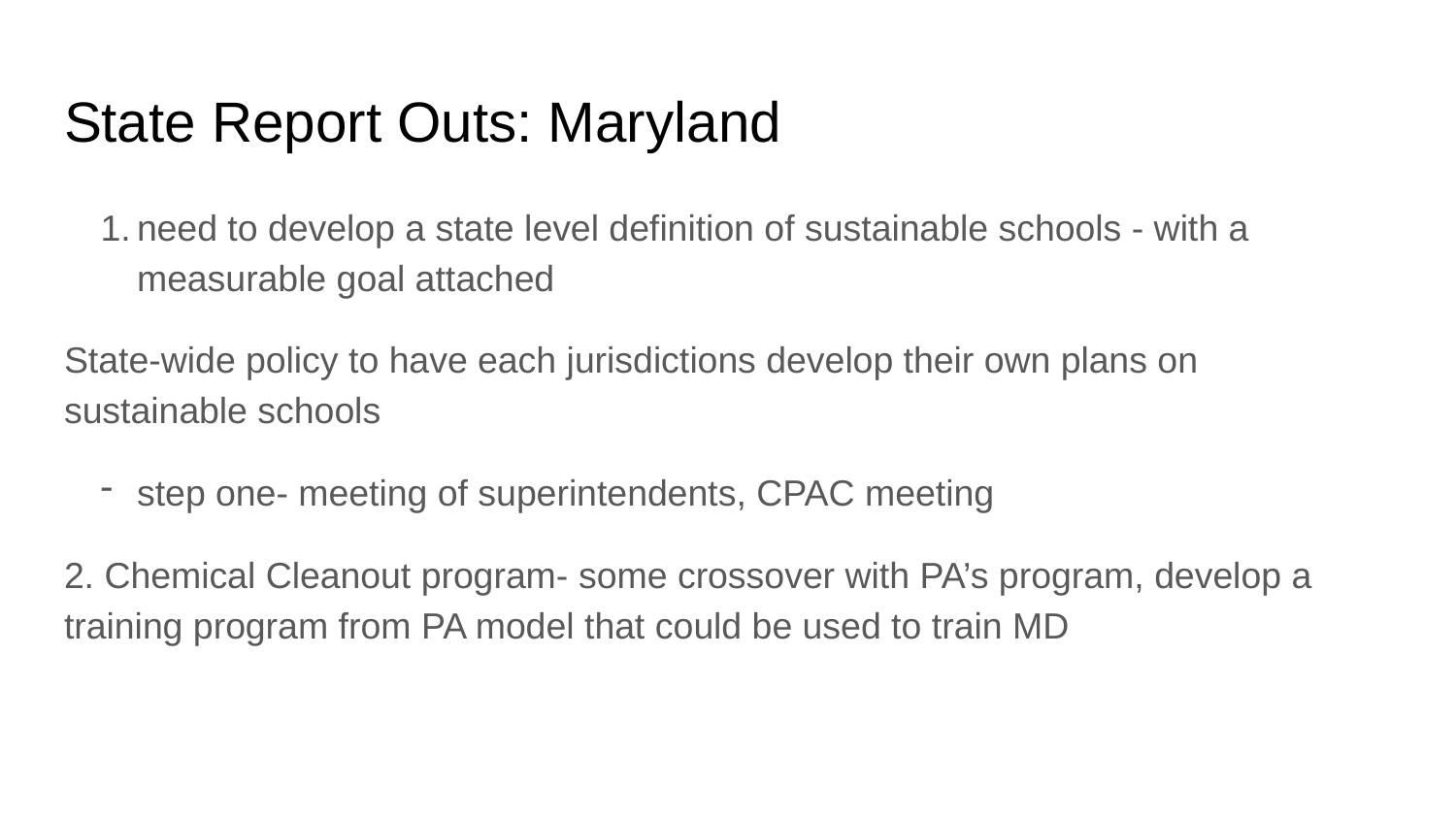

# State Report Outs: Maryland
need to develop a state level definition of sustainable schools - with a measurable goal attached
State-wide policy to have each jurisdictions develop their own plans on sustainable schools
step one- meeting of superintendents, CPAC meeting
2. Chemical Cleanout program- some crossover with PA’s program, develop a training program from PA model that could be used to train MD